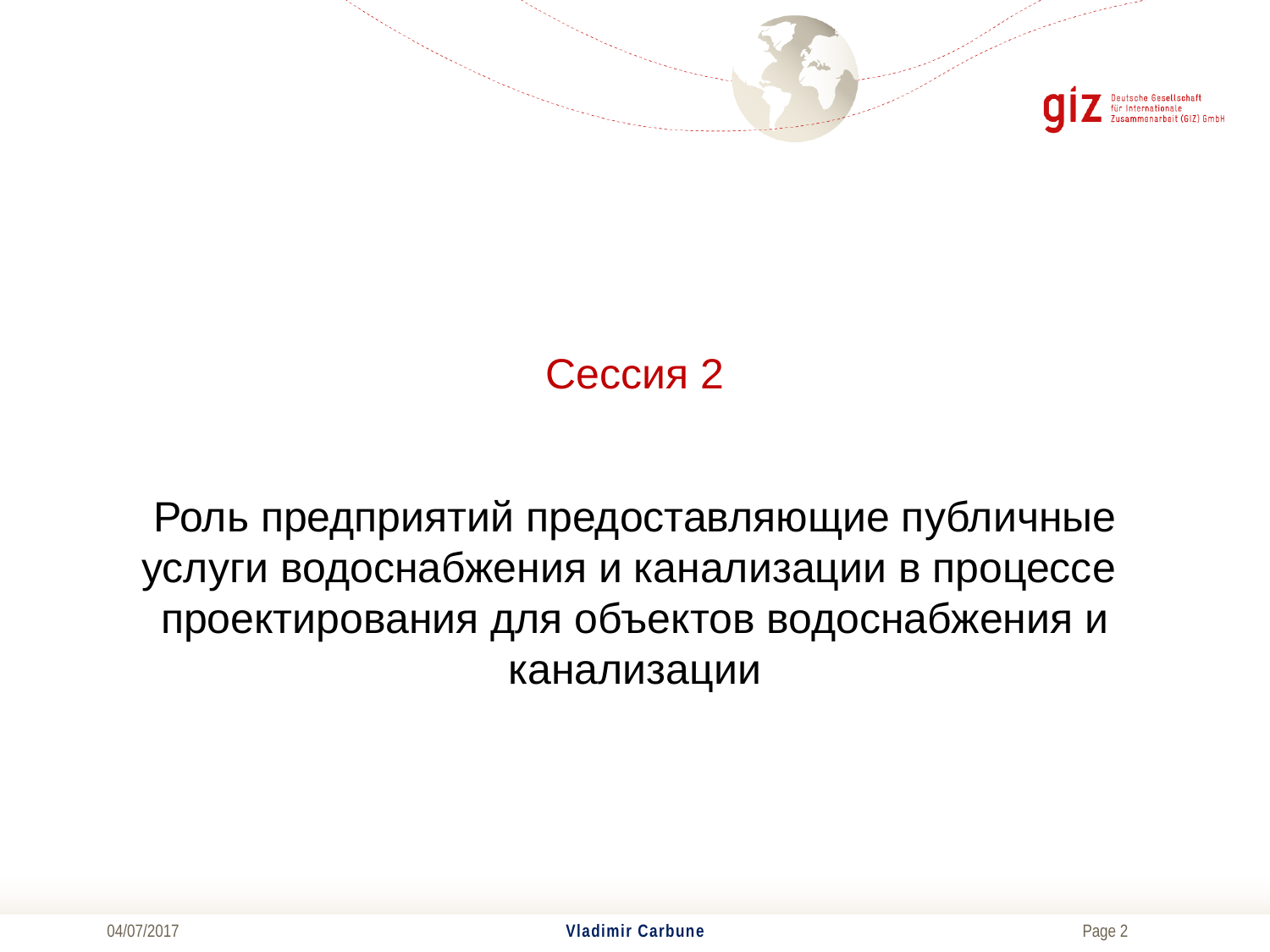

#
Сессия 2

Роль предприятий предоставляющие публичные услуги водоснабжения и канализации в процессе  проектирования для объектов водоснабжения и канализации
04/07/2017
Vladimir Carbune